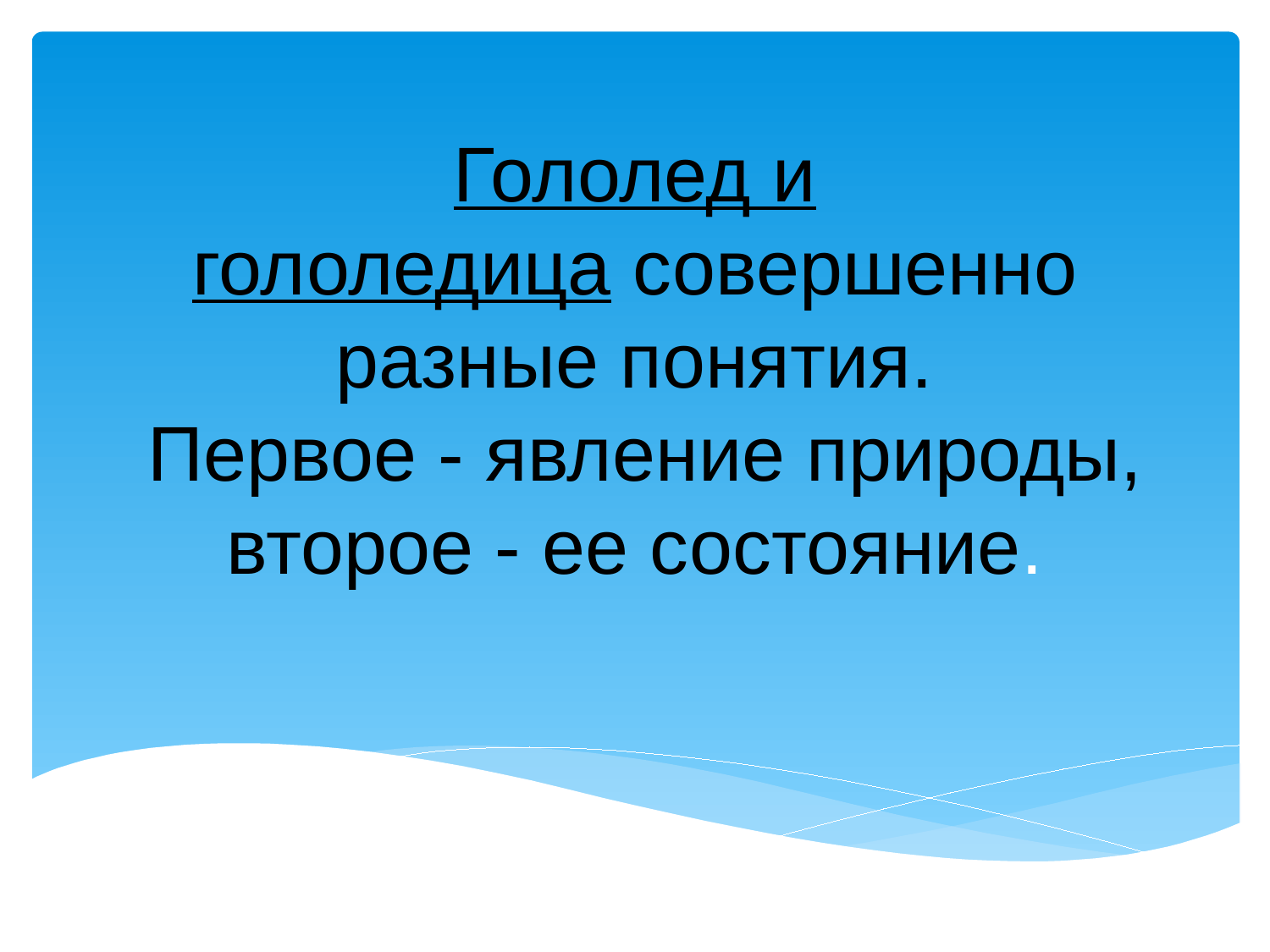

# Гололед и гололедица совершенно разные понятия. Первое - явление природы, второе - ее состояние.